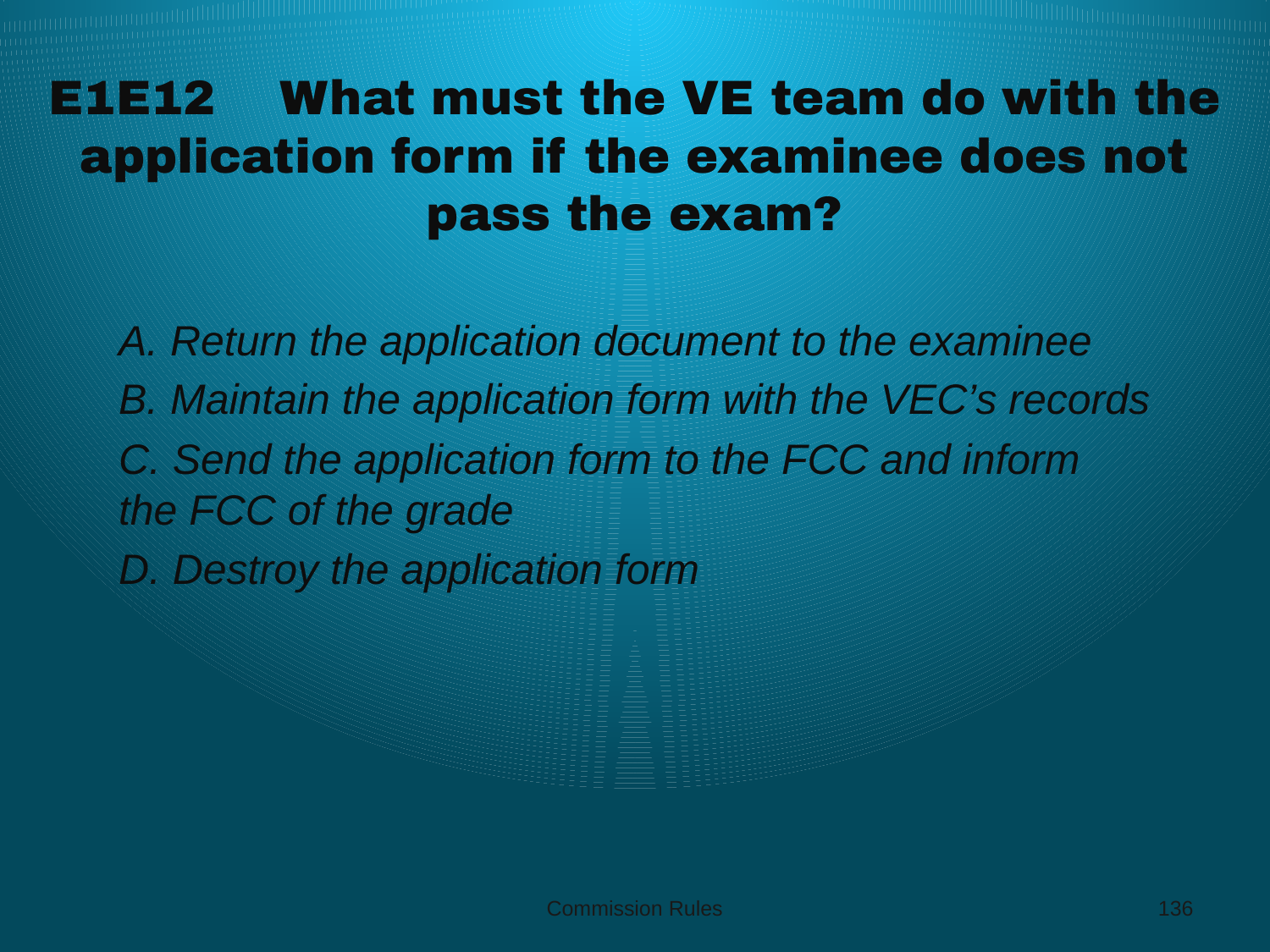

# E1E12    What must the VE team do with the application form if the examinee does not pass the exam?
A. Return the application document to the examinee
B. Maintain the application form with the VEC’s records
C. Send the application form to the FCC and inform the FCC of the grade
D. Destroy the application form

Commission Rules
136